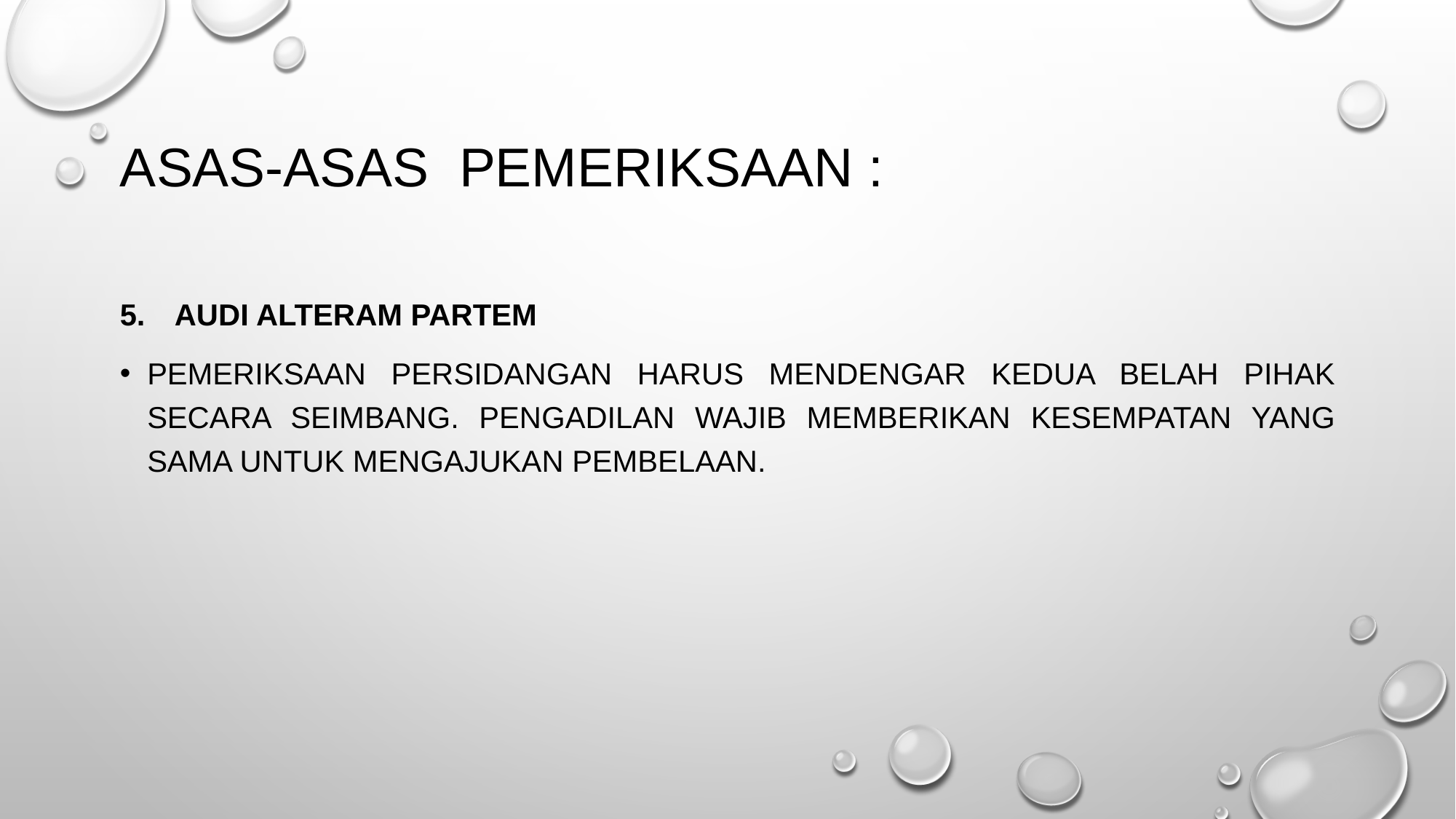

# Asas-asas  pemeriksaan :
Audi Alteram Partem
Pemeriksaan persidangan harus mendengar kedua belah pihak secara seimbang. Pengadilan wajib memberikan kesempatan yang sama untuk mengajukan pembelaan.